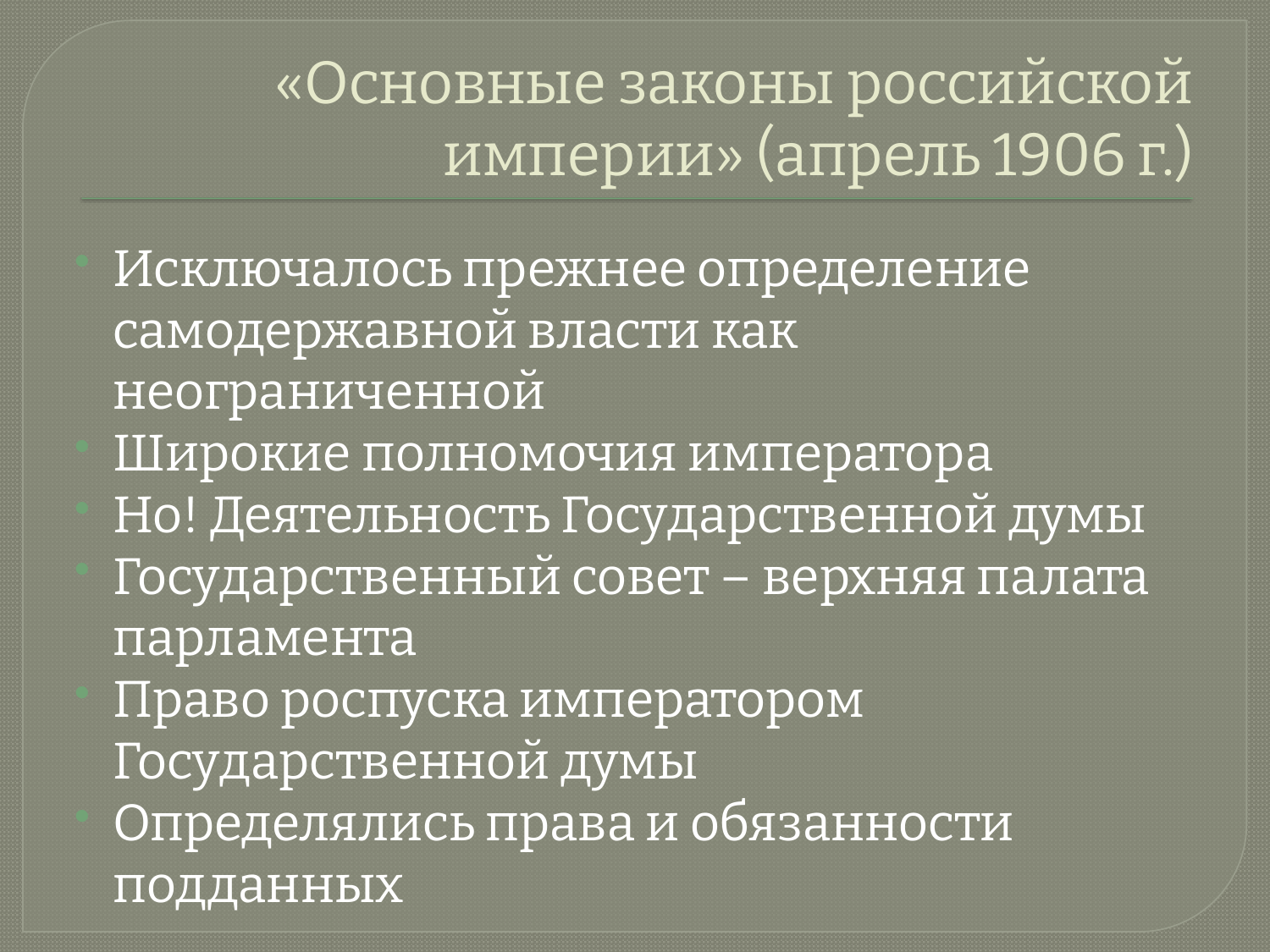

# «Основные законы российской империи» (апрель 1906 г.)
Исключалось прежнее определение самодержавной власти как неограниченной
Широкие полномочия императора
Но! Деятельность Государственной думы
Государственный совет – верхняя палата парламента
Право роспуска императором Государственной думы
Определялись права и обязанности подданных